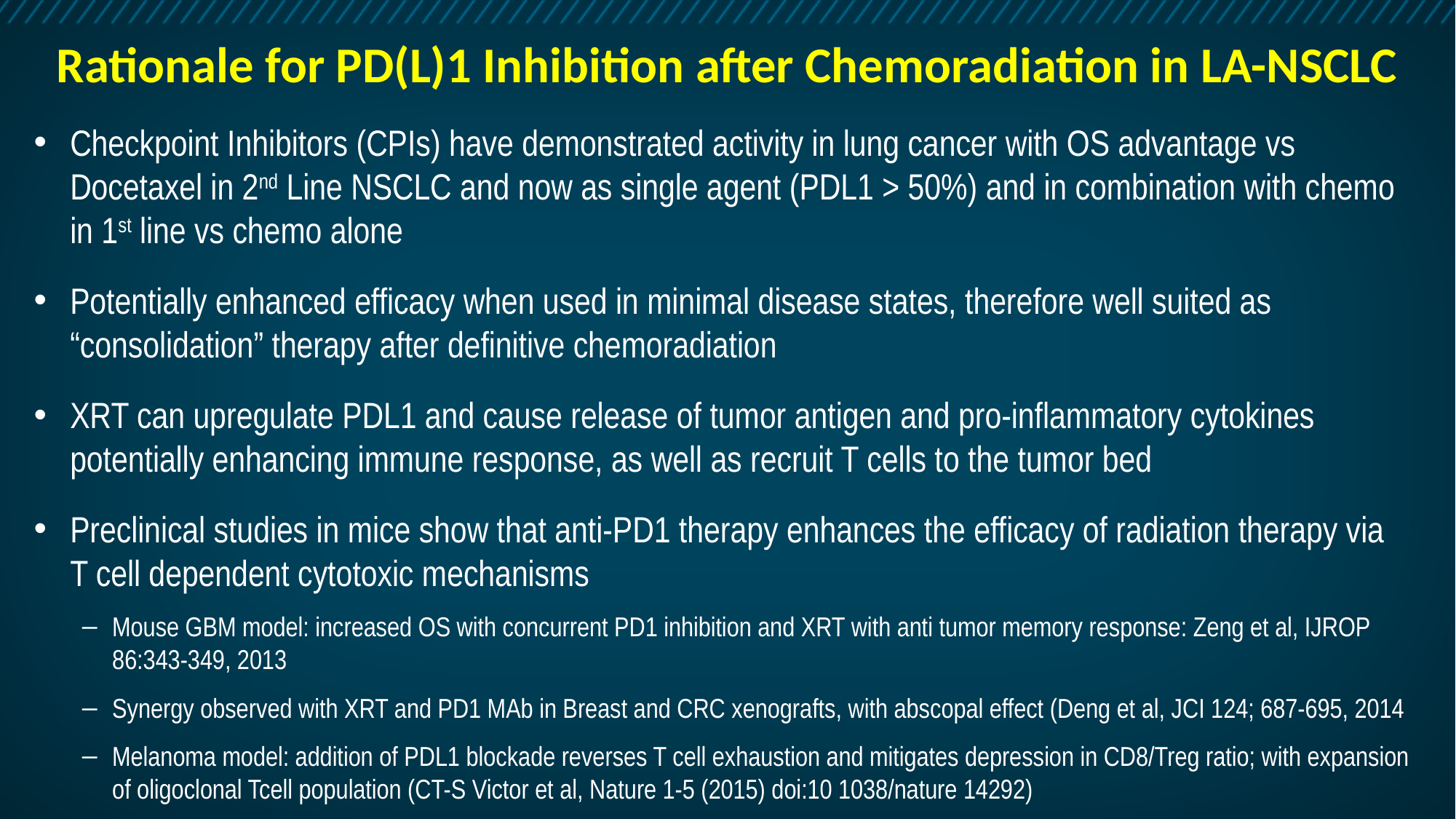

# Rationale for PD(L)1 Inhibition after Chemoradiation in LA-NSCLC
Checkpoint Inhibitors (CPIs) have demonstrated activity in lung cancer with OS advantage vs Docetaxel in 2nd Line NSCLC and now as single agent (PDL1 > 50%) and in combination with chemo in 1st line vs chemo alone
Potentially enhanced efficacy when used in minimal disease states, therefore well suited as  “consolidation” therapy after definitive chemoradiation
XRT can upregulate PDL1 and cause release of tumor antigen and pro-inflammatory cytokines potentially enhancing immune response, as well as recruit T cells to the tumor bed
Preclinical studies in mice show that anti-PD1 therapy enhances the efficacy of radiation therapy via
T cell dependent cytotoxic mechanisms
Mouse GBM model: increased OS with concurrent PD1 inhibition and XRT with anti tumor memory response: Zeng et al, IJROP 86:343-349, 2013
Synergy observed with XRT and PD1 MAb in Breast and CRC xenografts, with abscopal effect (Deng et al, JCI 124; 687-695, 2014
Melanoma model: addition of PDL1 blockade reverses T cell exhaustion and mitigates depression in CD8/Treg ratio; with expansion
of oligoclonal Tcell population (CT-S Victor et al, Nature 1-5 (2015) doi:10 1038/nature 14292)